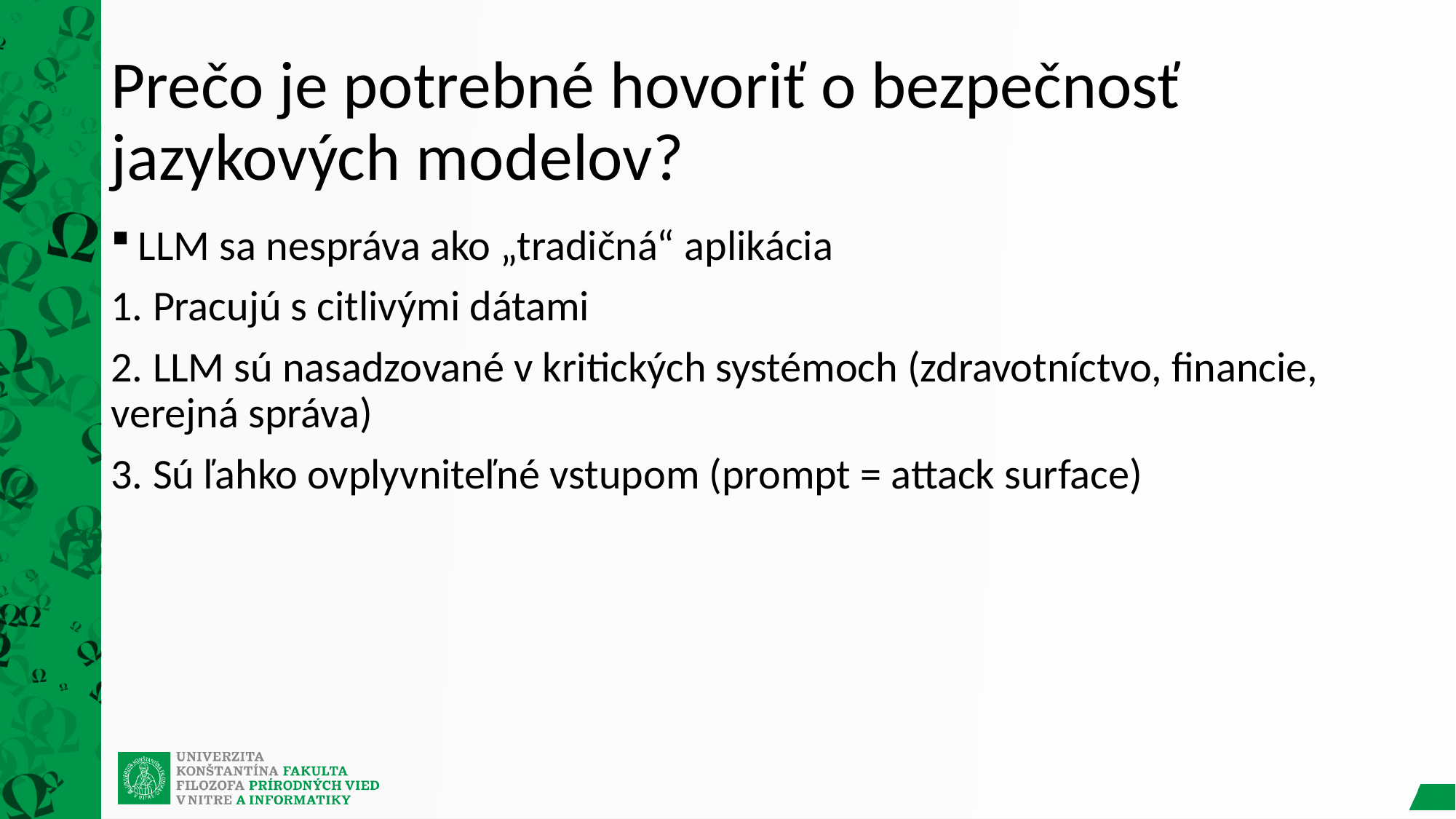

# Prečo je potrebné hovoriť o bezpečnosť jazykových modelov?
LLM sa nespráva ako „tradičná“ aplikácia
1. Pracujú s citlivými dátami
2. LLM sú nasadzované v kritických systémoch (zdravotníctvo, financie, verejná správa)
3. Sú ľahko ovplyvniteľné vstupom (prompt = attack surface)